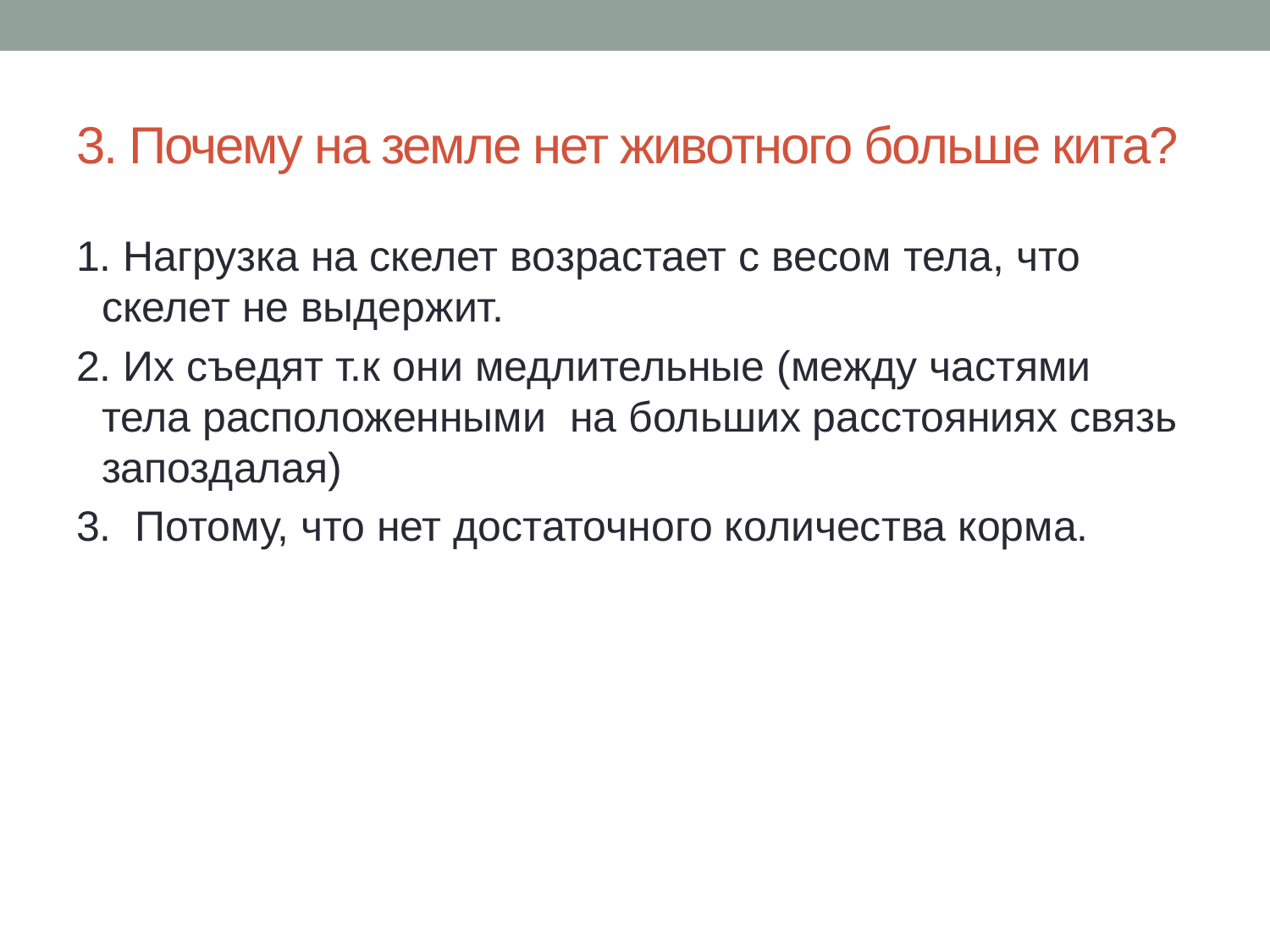

# 3. Почему на земле нет животного больше кита?
1. Нагрузка на скелет возрастает с весом тела, что скелет не выдержит.
2. Их съедят т.к они медлительные (между частями  тела расположенными  на больших расстояниях связь запоздалая)
3.  Потому, что нет достаточного количества корма.